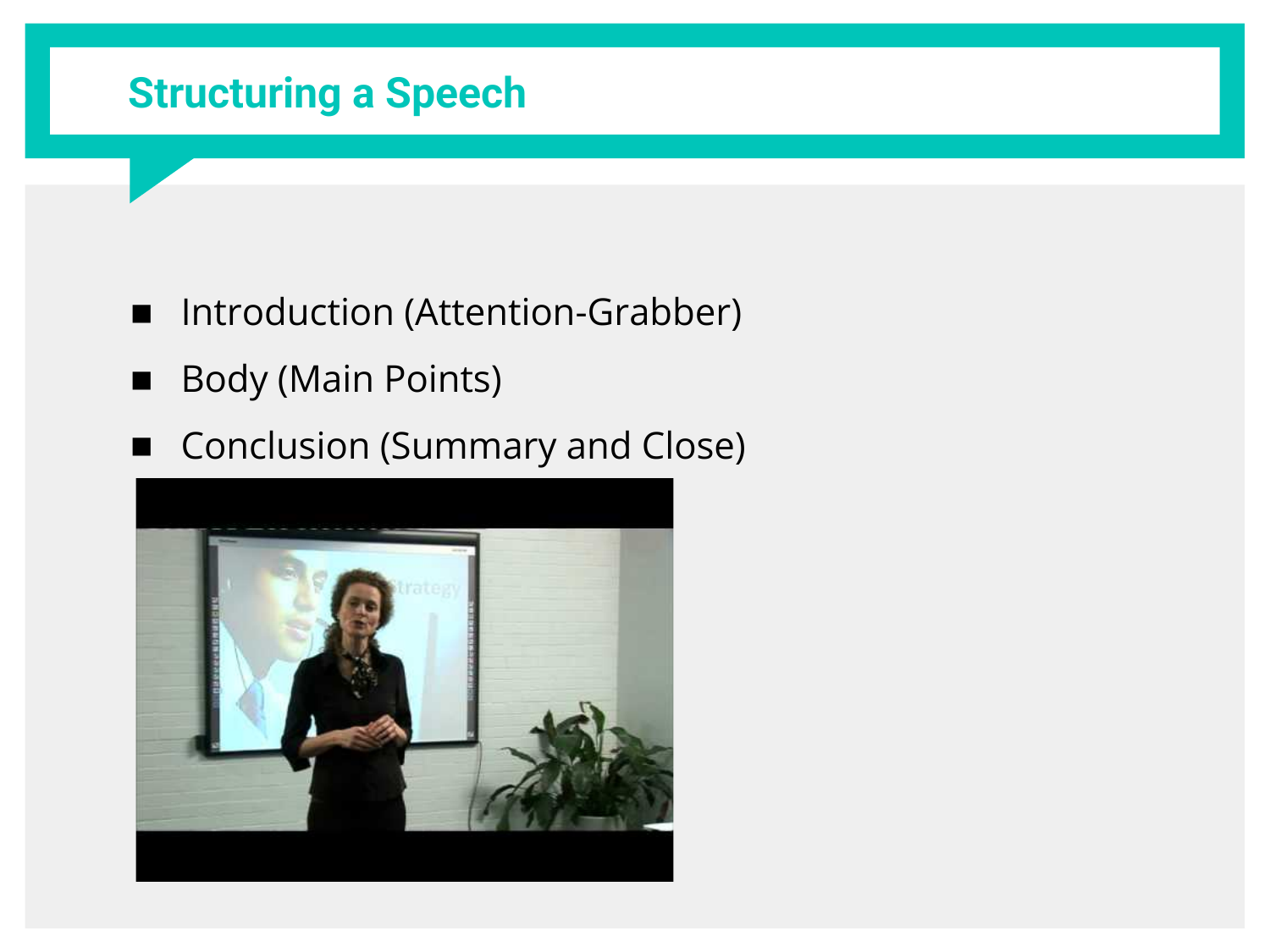

# Structuring a Speech
Introduction (Attention-Grabber)
Body (Main Points)
Conclusion (Summary and Close)